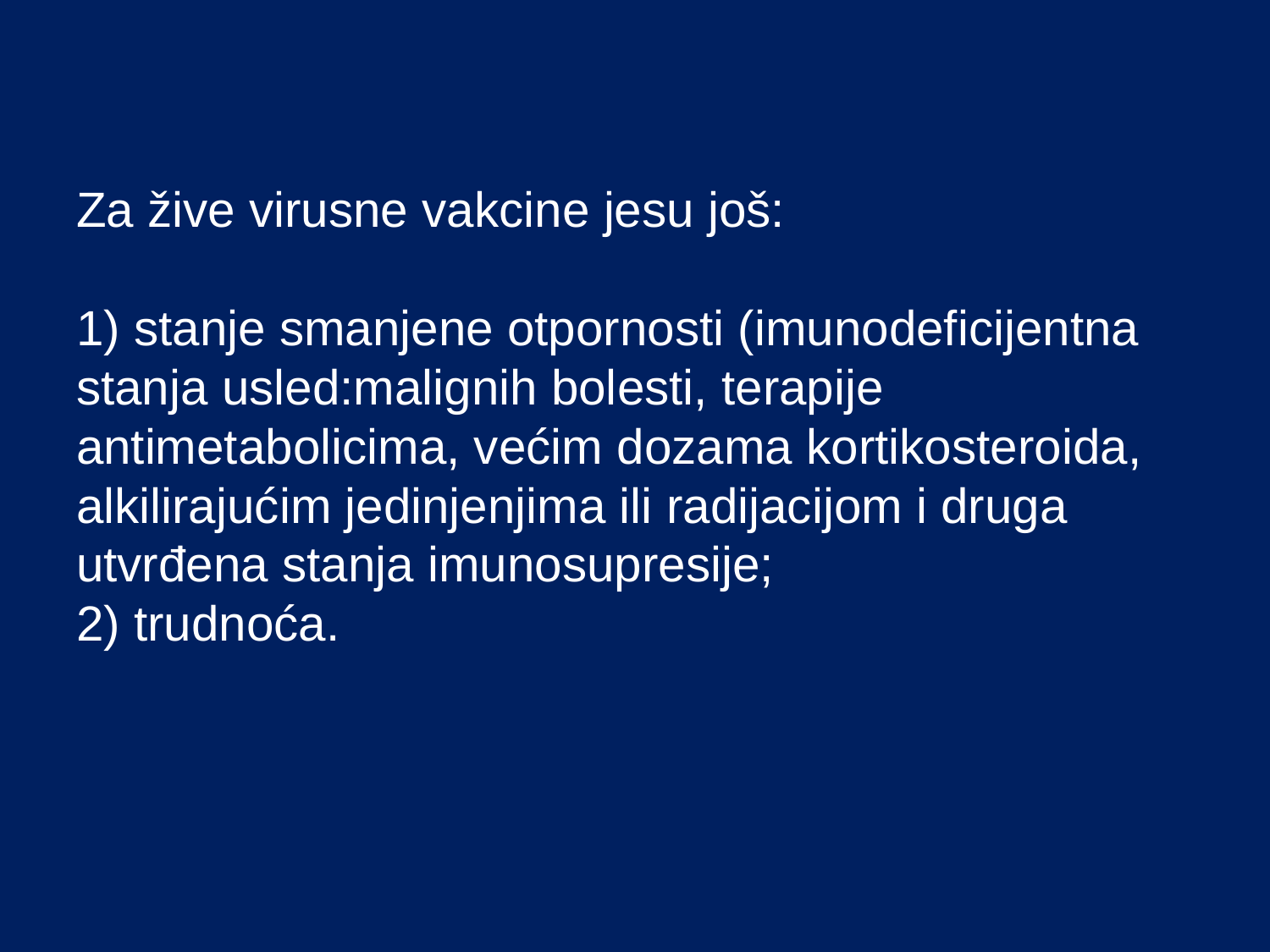

# Za žive virusne vakcine jesu još: 1) stanje smanjene otpornosti (imunodeficijentna stanja usled:malignih bolesti, terapije antimetabolicima, većim dozama kortikosteroida, alkilirajućim jedinjenjima ili radijacijom i druga utvrđena stanja imunosupresije; 2) trudnoća.